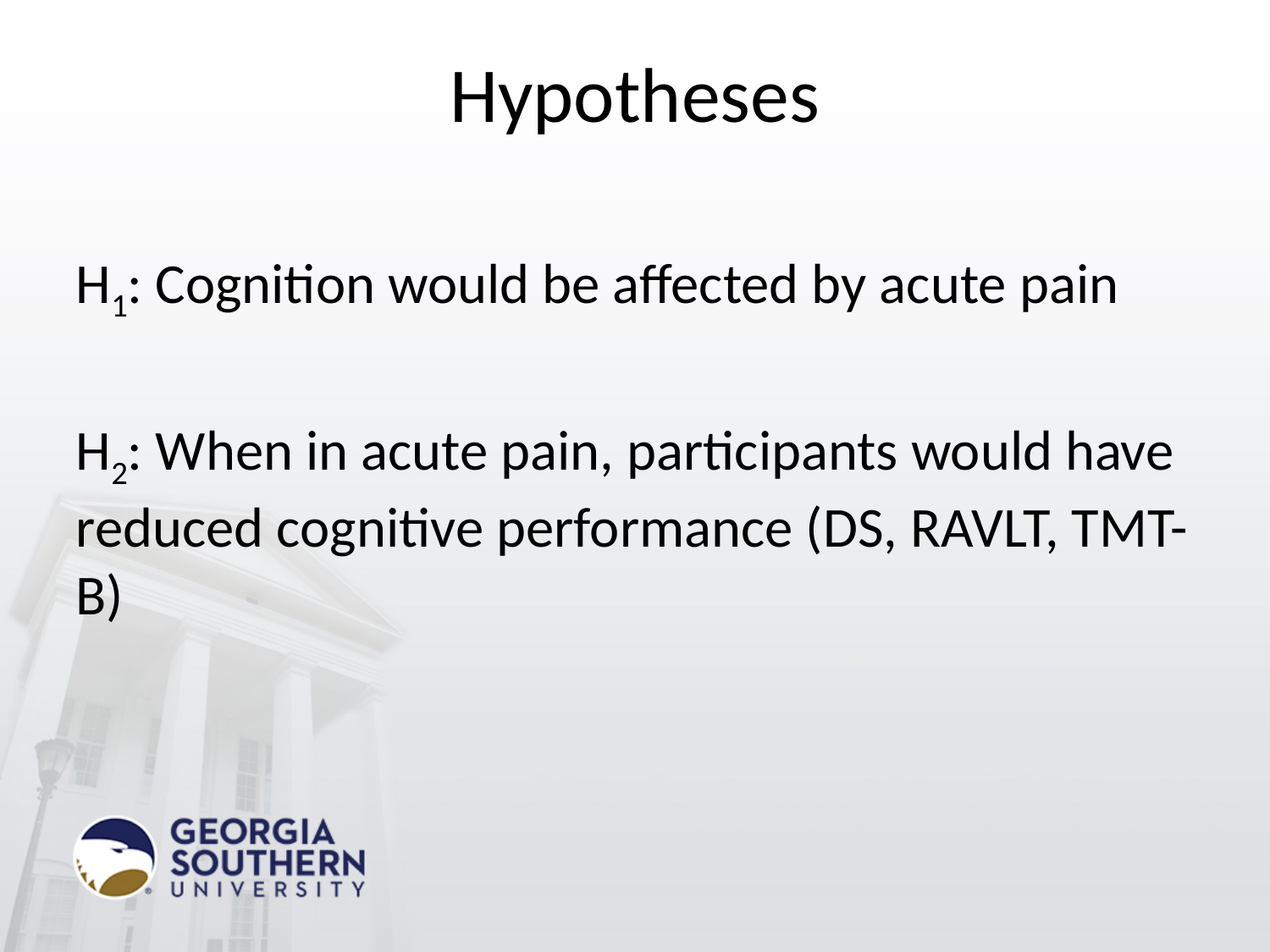

# Hypotheses
H1: Cognition would be affected by acute pain

H2: When in acute pain, participants would have reduced cognitive performance (DS, RAVLT, TMT-B)